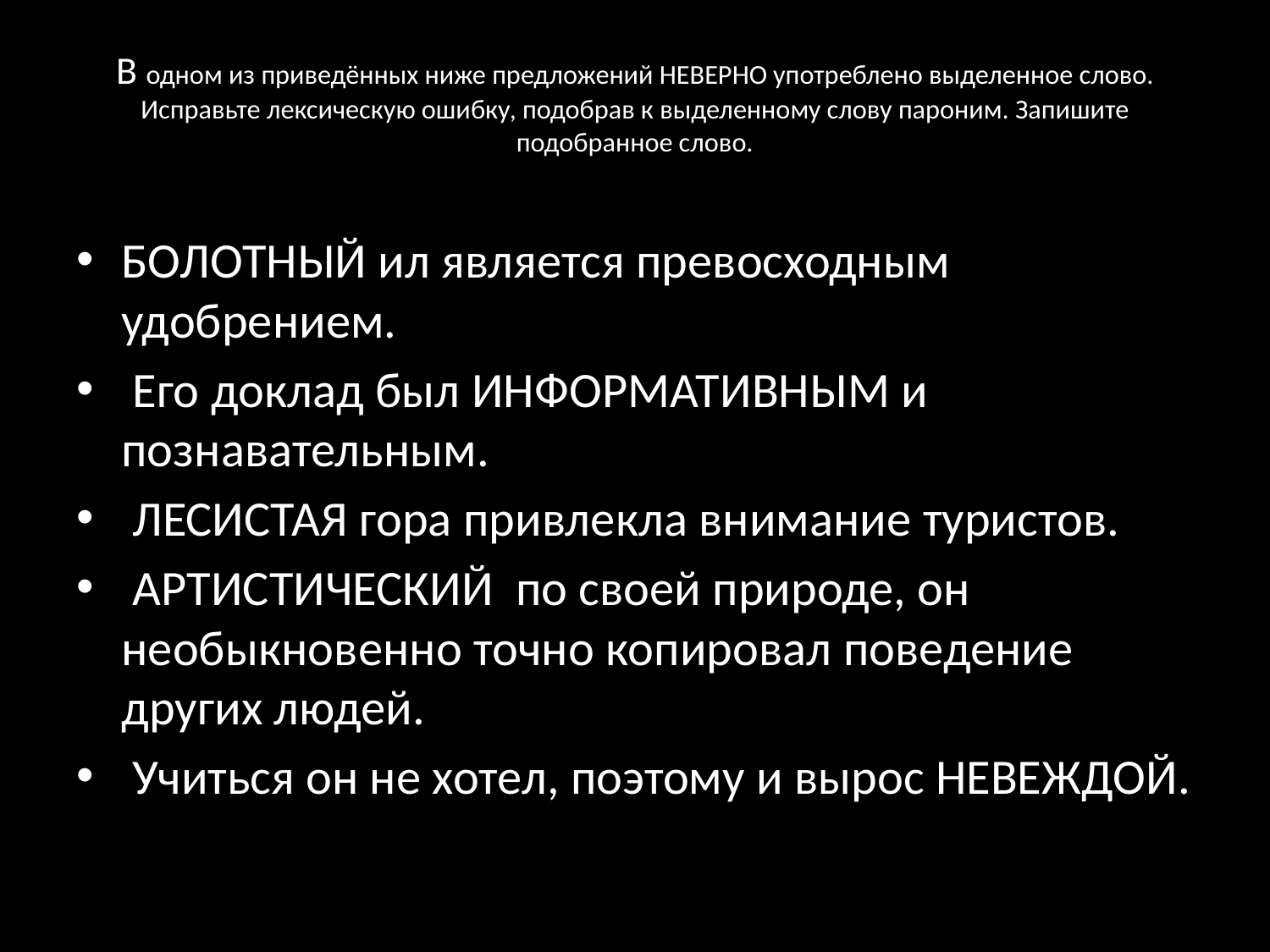

# В одном из приведённых ниже предложений НЕВЕРНО употреблено выделенное слово. Исправьте лексическую ошибку, подобрав к выделенному слову пароним. Запишите подобранное слово.
БОЛОТНЫЙ ил является превосходным удобрением.
 Его доклад был ИНФОРМАТИВНЫМ и познавательным.
 ЛЕСИСТАЯ гора привлекла внимание туристов.
 АРТИСТИЧЕСКИЙ  по своей природе, он необыкновенно точно копировал поведение других людей.
 Учиться он не хотел, поэтому и вырос НЕВЕЖДОЙ.